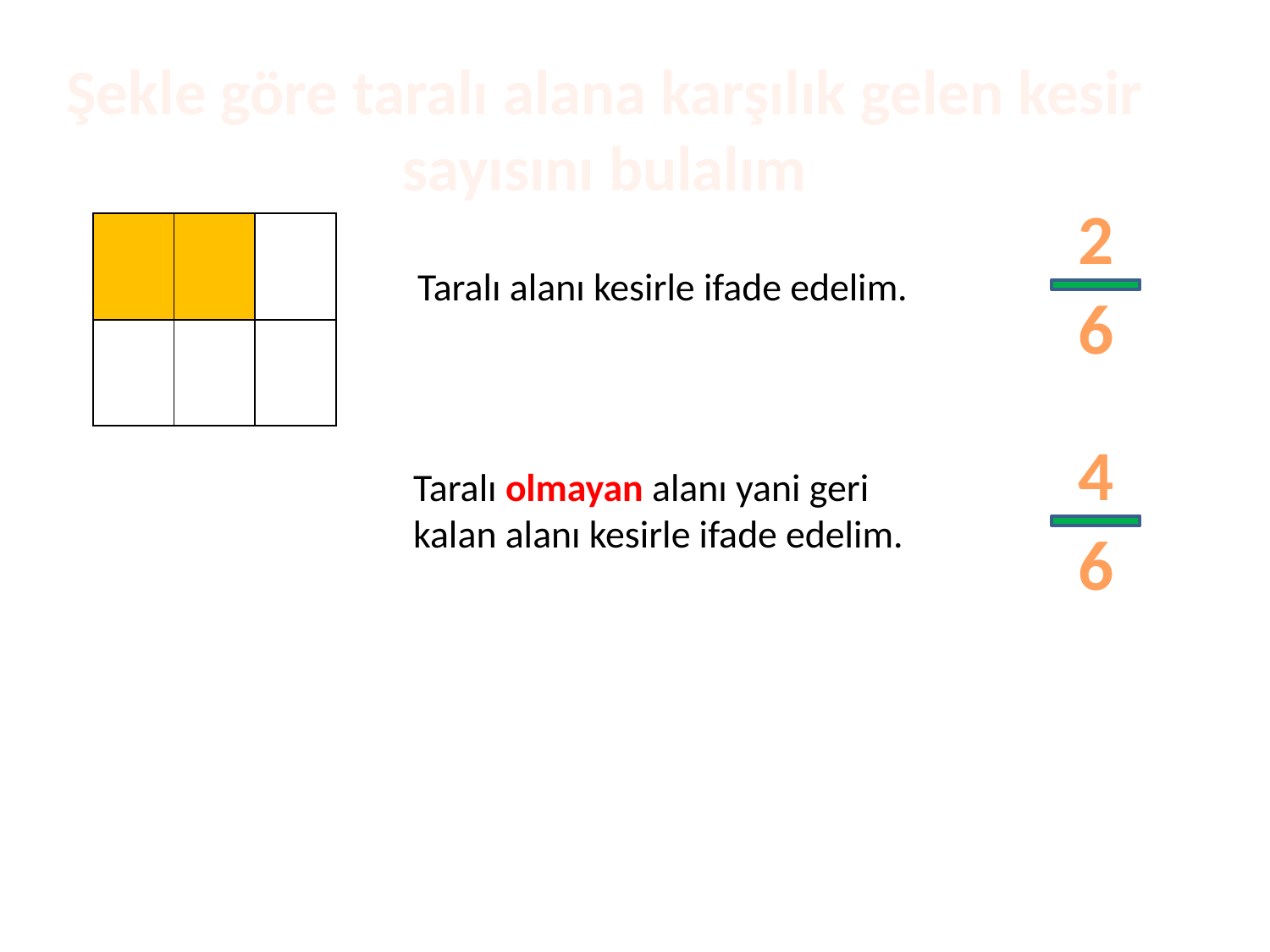

Şekle göre taralı alana karşılık gelen kesir sayısını bulalım
2
|  |  |  |
| --- | --- | --- |
|  |  |  |
Taralı alanı kesirle ifade edelim.

6
4
Taralı olmayan alanı yani geri kalan alanı kesirle ifade edelim.

6